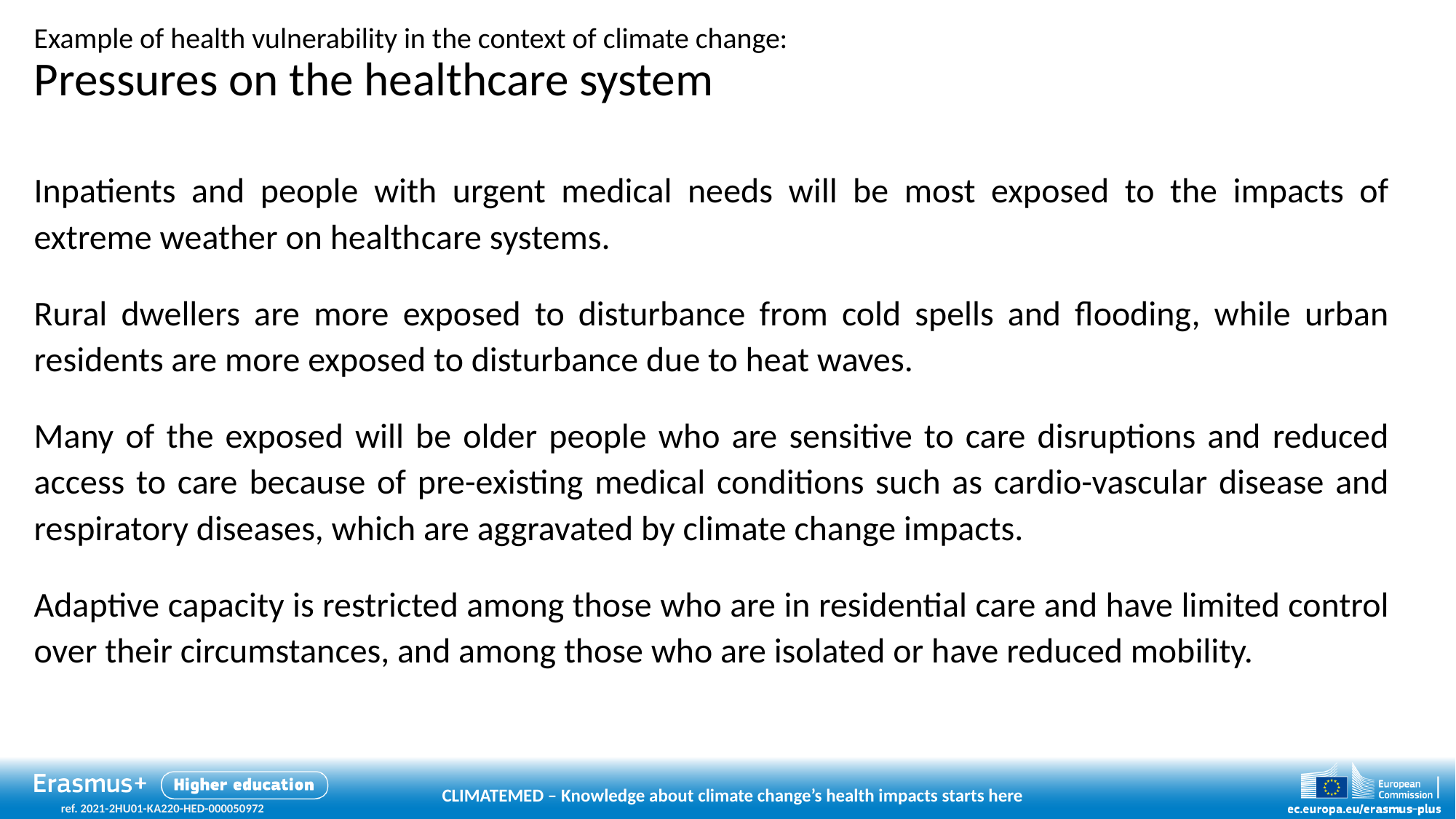

# Example of health vulnerability in the context of climate change: Pressures on the healthcare system
Inpatients and people with urgent medical needs will be most exposed to the impacts of extreme weather on healthcare systems.
Rural dwellers are more exposed to disturbance from cold spells and flooding, while urban residents are more exposed to disturbance due to heat waves.
Many of the exposed will be older people who are sensitive to care disruptions and reduced access to care because of pre-existing medical conditions such as cardio-vascular disease and respiratory diseases, which are aggravated by climate change impacts.
Adaptive capacity is restricted among those who are in residential care and have limited control over their circumstances, and among those who are isolated or have reduced mobility.